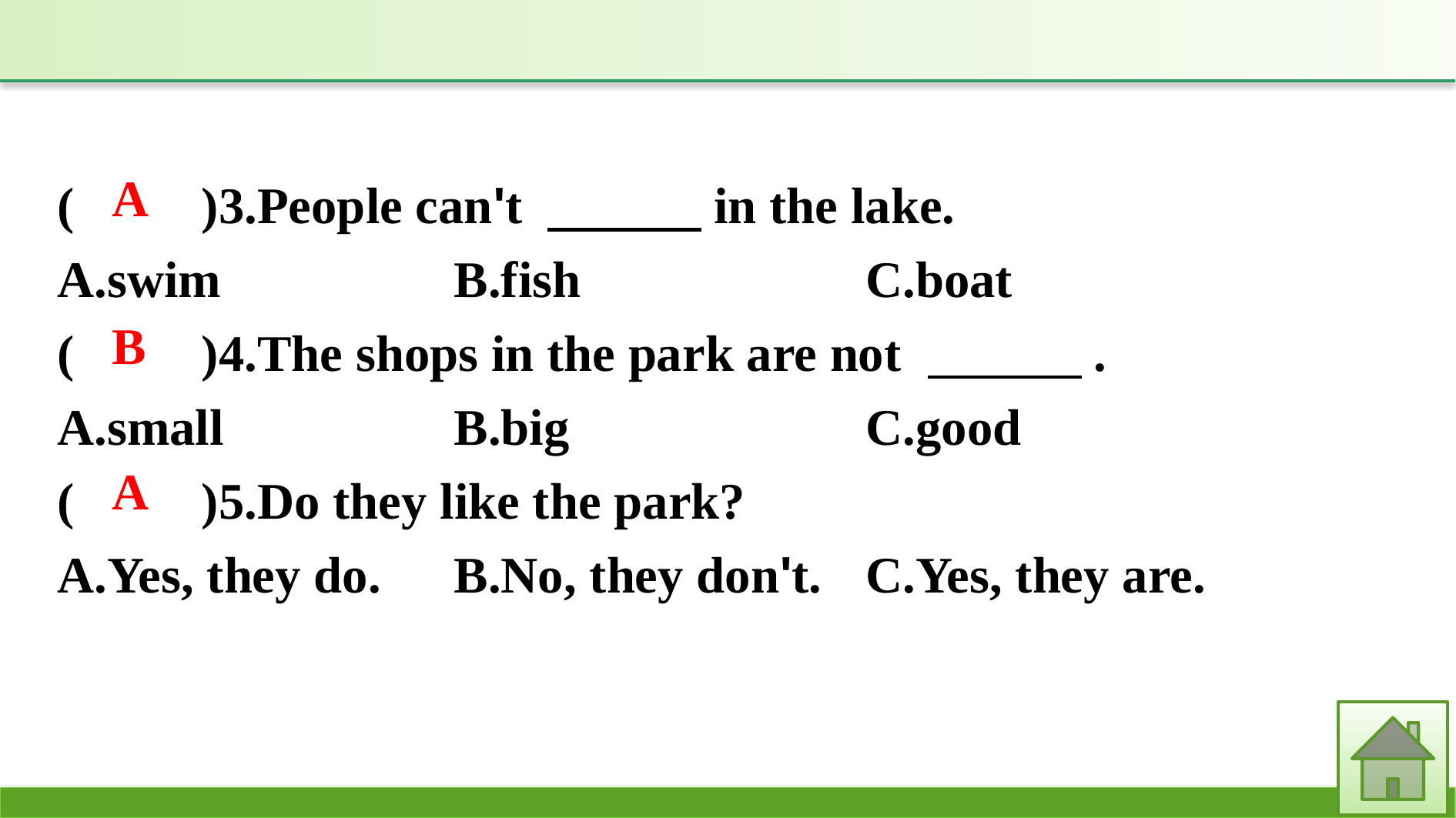

(　　)3.People can't 　　　in the lake.
A.swim		B.fish				C.boat
(　　)4.The shops in the park are not 　　　.
A.small		B.big				C.good
(　　)5.Do they like the park?
A.Yes, they do.	B.No, they don't.	C.Yes, they are.
A
B
A